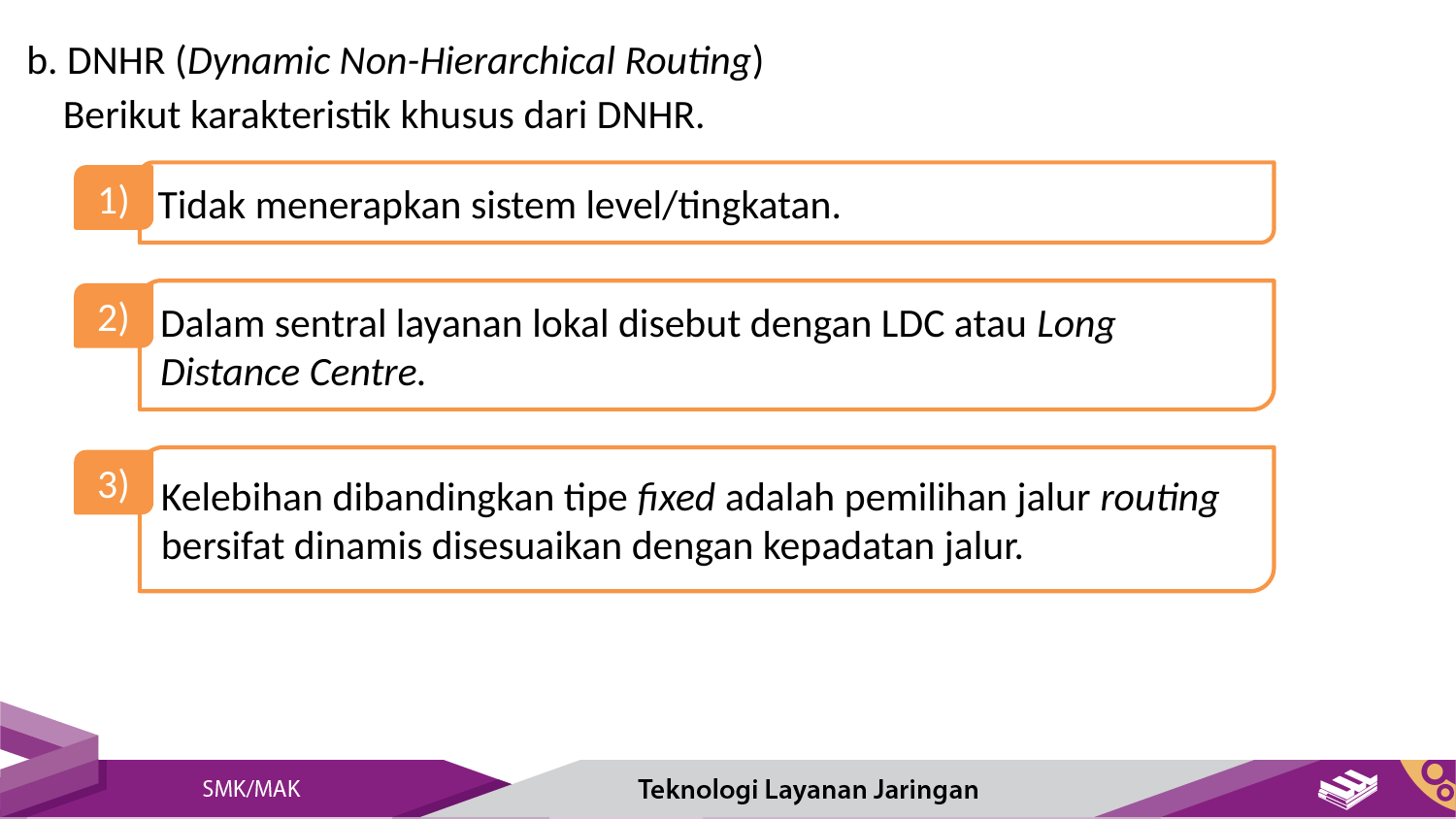

b. DNHR (Dynamic Non-Hierarchical Routing)
Berikut karakteristik khusus dari DNHR.
Tidak menerapkan sistem level/tingkatan.
1)
Dalam sentral layanan lokal disebut dengan LDC atau Long Distance Centre.
2)
Kelebihan dibandingkan tipe fixed adalah pemilihan jalur routing bersifat dinamis disesuaikan dengan kepadatan jalur.
3)